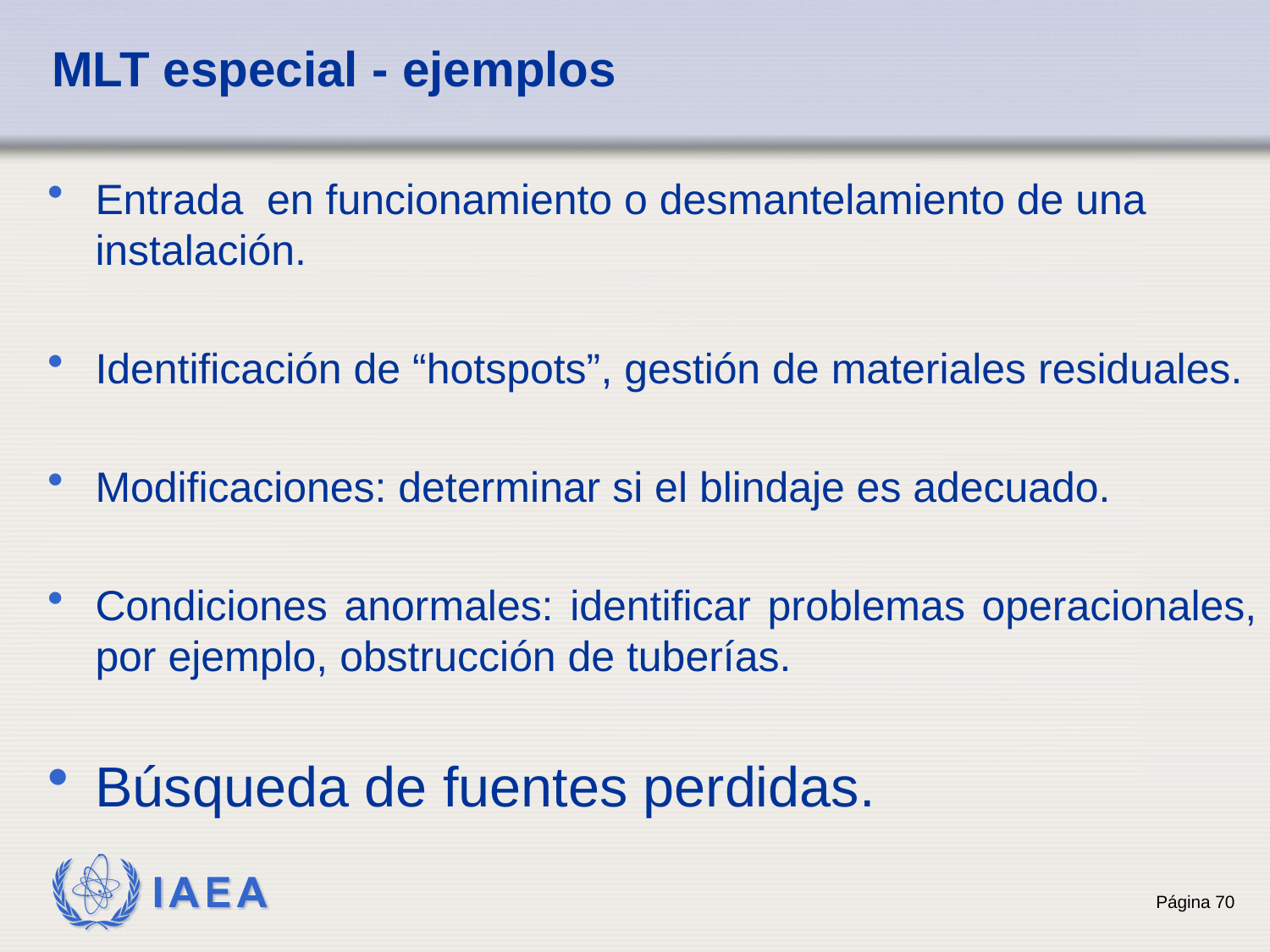

# MLT especial - ejemplos
Entrada  en funcionamiento o desmantelamiento de una instalación.

Identificación de “hotspots”, gestión de materiales residuales.

Modificaciones: determinar si el blindaje es adecuado.

Condiciones anormales: identificar problemas operacionales, por ejemplo, obstrucción de tuberías.

Búsqueda de fuentes perdidas.

70